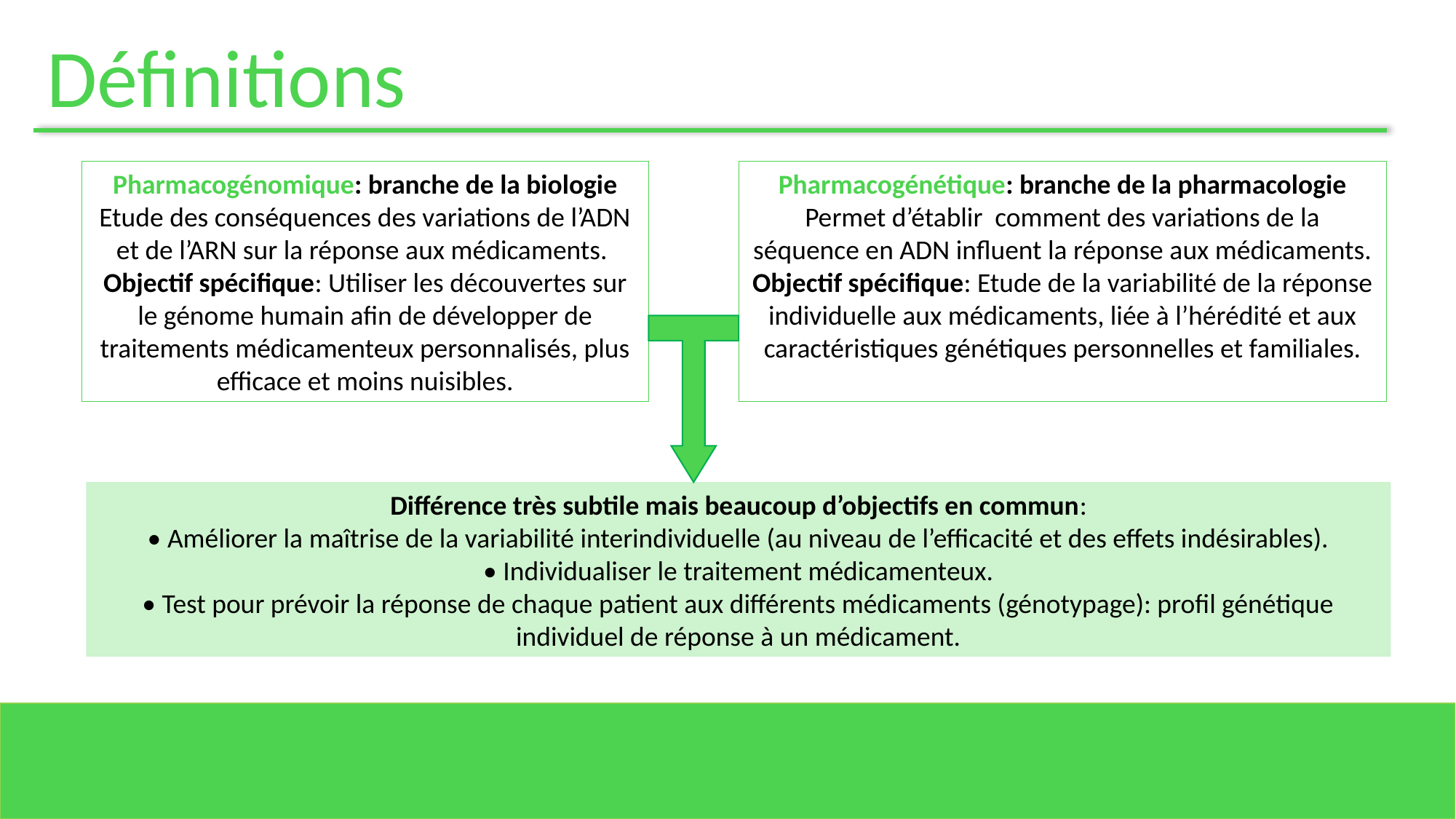

Définitions
Pharmacogénomique: branche de la biologie
Etude des conséquences des variations de l’ADN et de l’ARN sur la réponse aux médicaments.
Objectif spécifique: Utiliser les découvertes sur le génome humain afin de développer de traitements médicamenteux personnalisés, plus efficace et moins nuisibles.
Pharmacogénétique: branche de la pharmacologie
Permet d’établir  comment des variations de la séquence en ADN influent la réponse aux médicaments.
Objectif spécifique: Etude de la variabilité de la réponse individuelle aux médicaments, liée à l’hérédité et aux caractéristiques génétiques personnelles et familiales.

Différence très subtile mais beaucoup d’objectifs en commun:
• Améliorer la maîtrise de la variabilité interindividuelle (au niveau de l’efficacité et des effets indésirables).
• Individualiser le traitement médicamenteux.
• Test pour prévoir la réponse de chaque patient aux différents médicaments (génotypage): profil génétique individuel de réponse à un médicament.